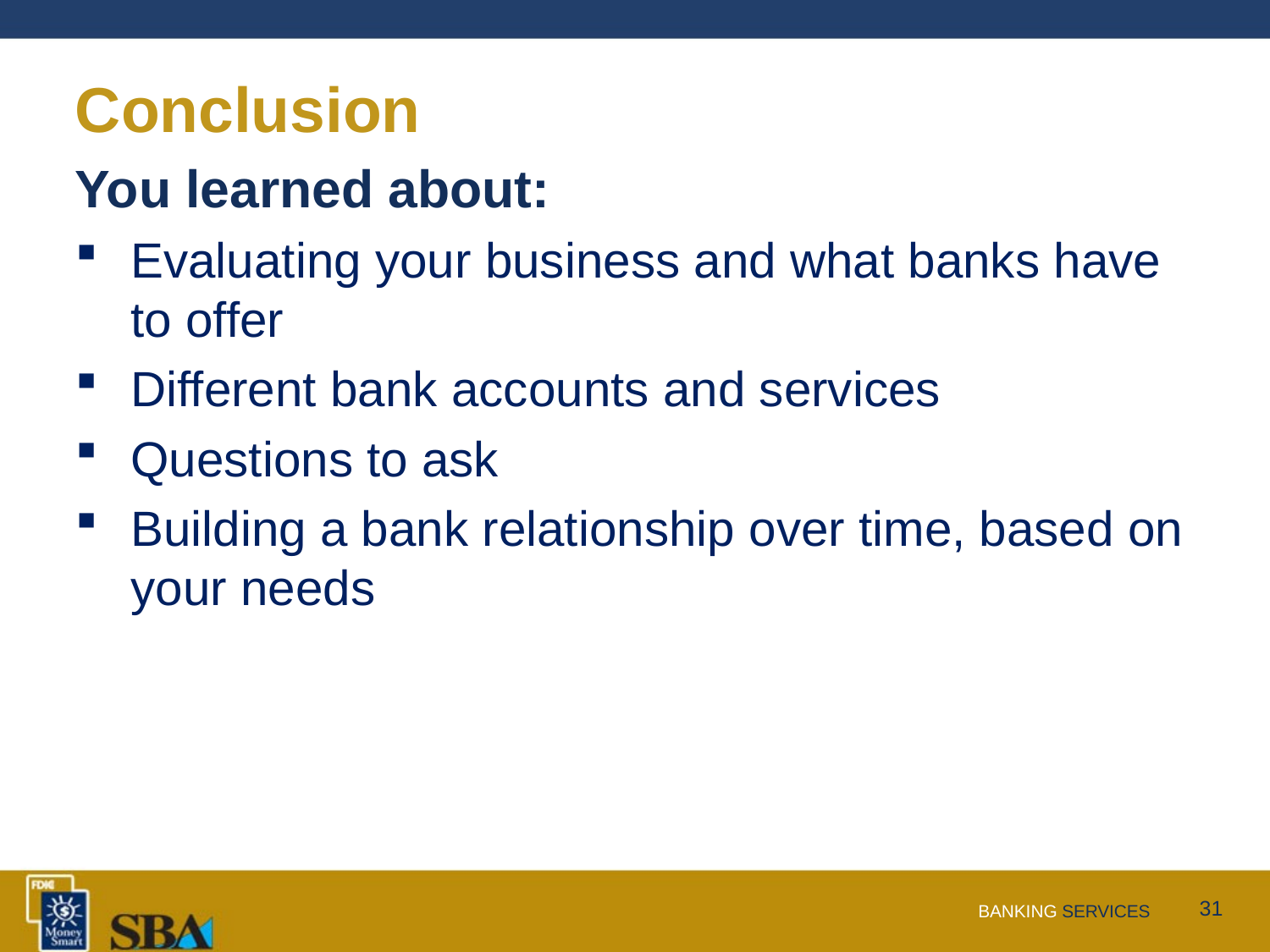

# Conclusion
You learned about:
Evaluating your business and what banks have to offer
Different bank accounts and services
Questions to ask
Building a bank relationship over time, based on your needs